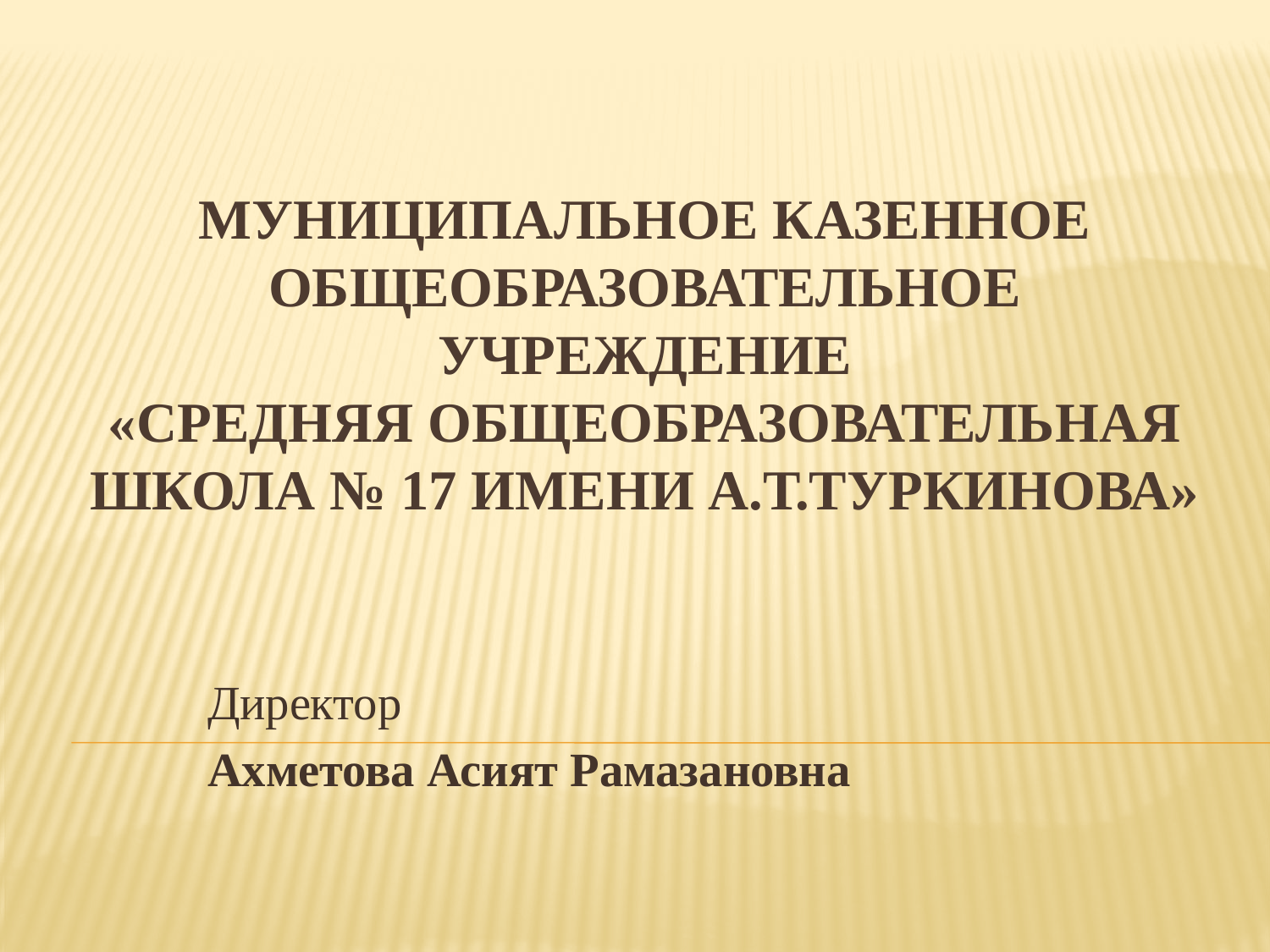

# Муниципальное казенное общеобразовательное учреждение «Средняя общеобразовательная школа № 17 имени А.Т.Туркинова»
Директор
Ахметова Асият Рамазановна